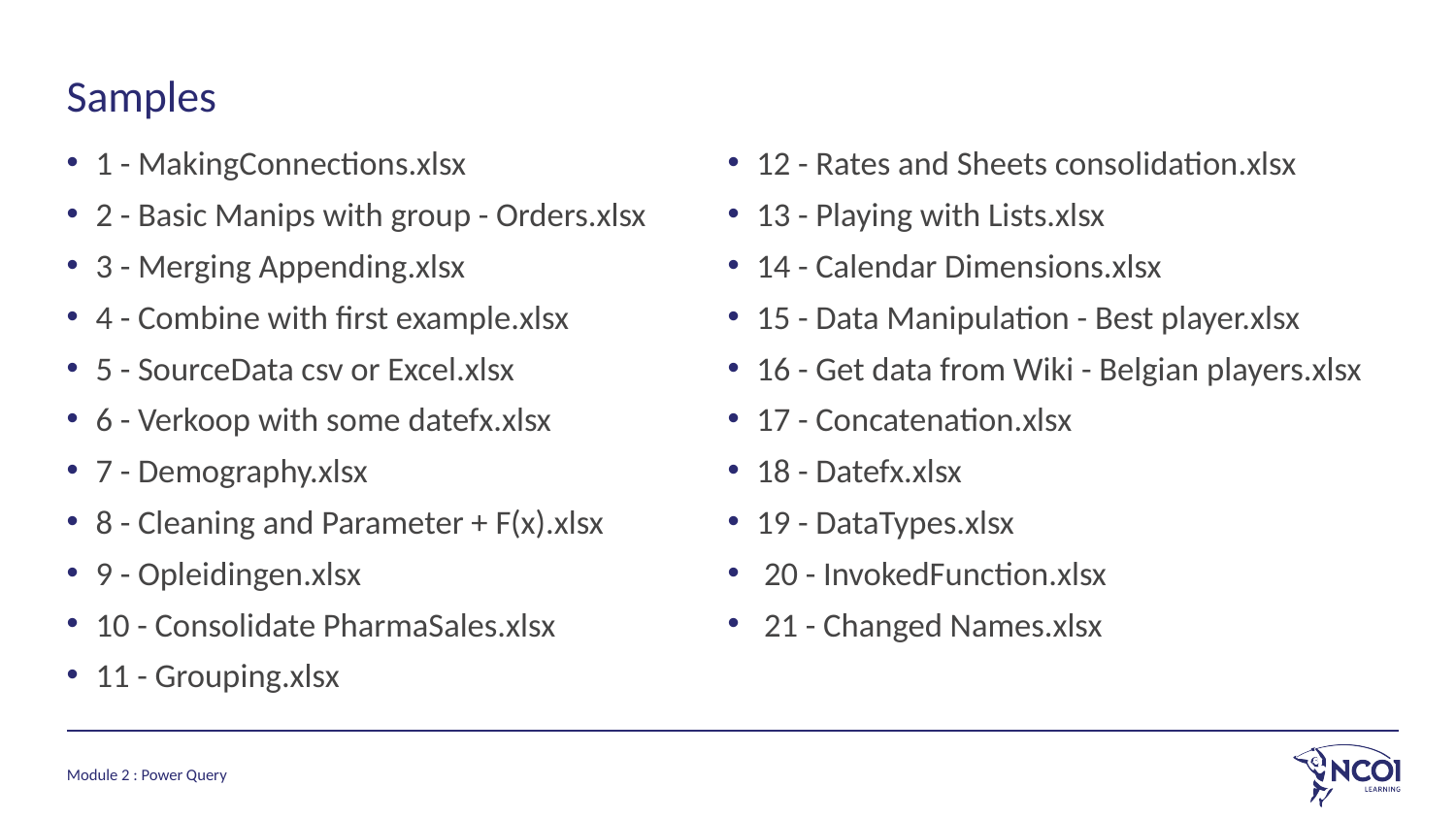

# Samples
1 - MakingConnections.xlsx
2 - Basic Manips with group - Orders.xlsx
3 - Merging Appending.xlsx
4 - Combine with first example.xlsx
5 - SourceData csv or Excel.xlsx
6 - Verkoop with some datefx.xlsx
7 - Demography.xlsx
8 - Cleaning and Parameter + F(x).xlsx
9 - Opleidingen.xlsx
10 - Consolidate PharmaSales.xlsx
11 - Grouping.xlsx
12 - Rates and Sheets consolidation.xlsx
13 - Playing with Lists.xlsx
14 - Calendar Dimensions.xlsx
15 - Data Manipulation - Best player.xlsx
16 - Get data from Wiki - Belgian players.xlsx
17 - Concatenation.xlsx
18 - Datefx.xlsx
19 - DataTypes.xlsx
 20 - InvokedFunction.xlsx
 21 - Changed Names.xlsx

Module 2 : Power Query